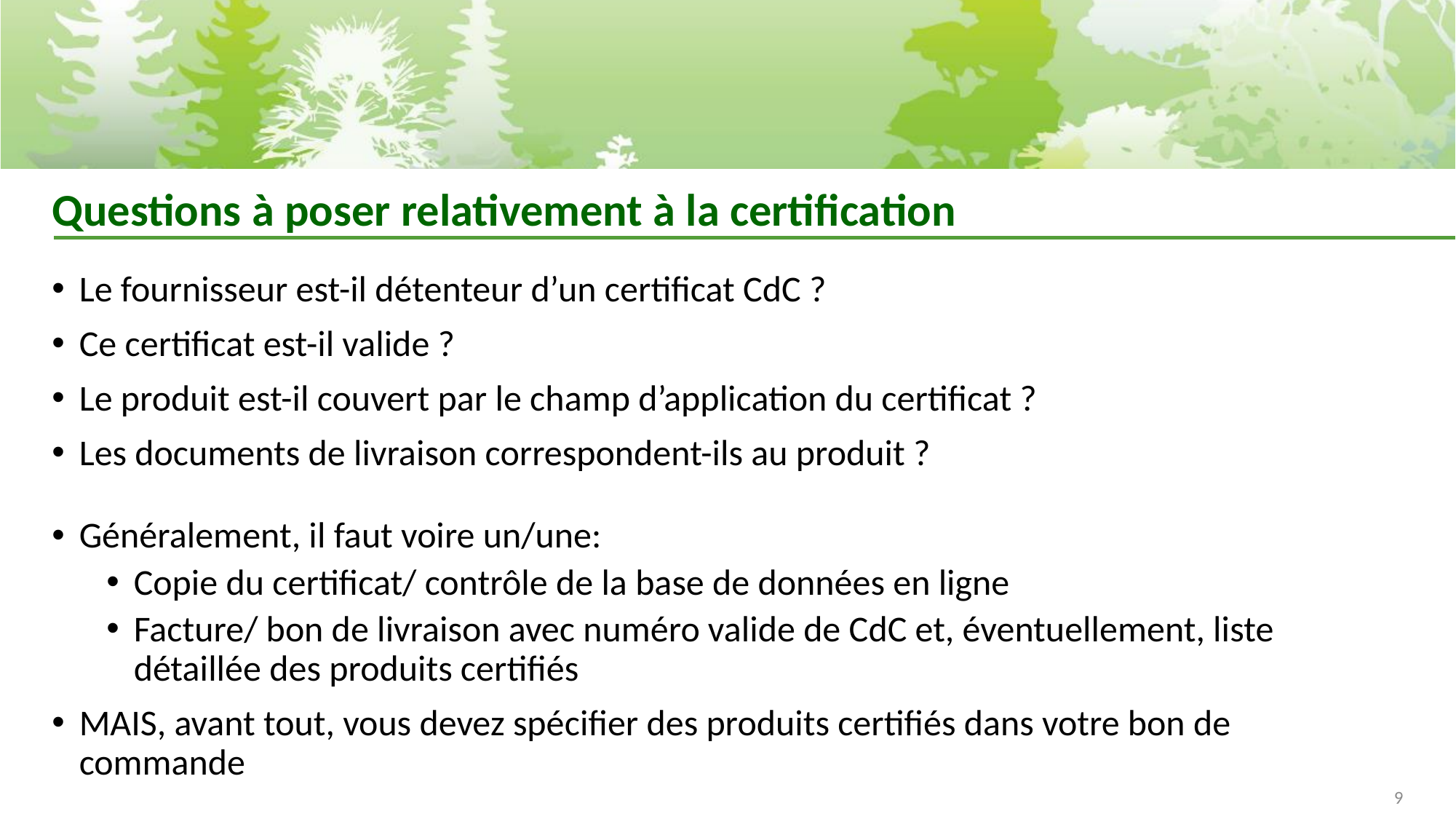

# Questions à poser relativement à la certification
Le fournisseur est-il détenteur d’un certificat CdC ?
Ce certificat est-il valide ?
Le produit est-il couvert par le champ d’application du certificat ?
Les documents de livraison correspondent-ils au produit ?

Généralement, il faut voire un/une:
Copie du certificat/ contrôle de la base de données en ligne
Facture/ bon de livraison avec numéro valide de CdC et, éventuellement, liste détaillée des produits certifiés
MAIS, avant tout, vous devez spécifier des produits certifiés dans votre bon de commande
9